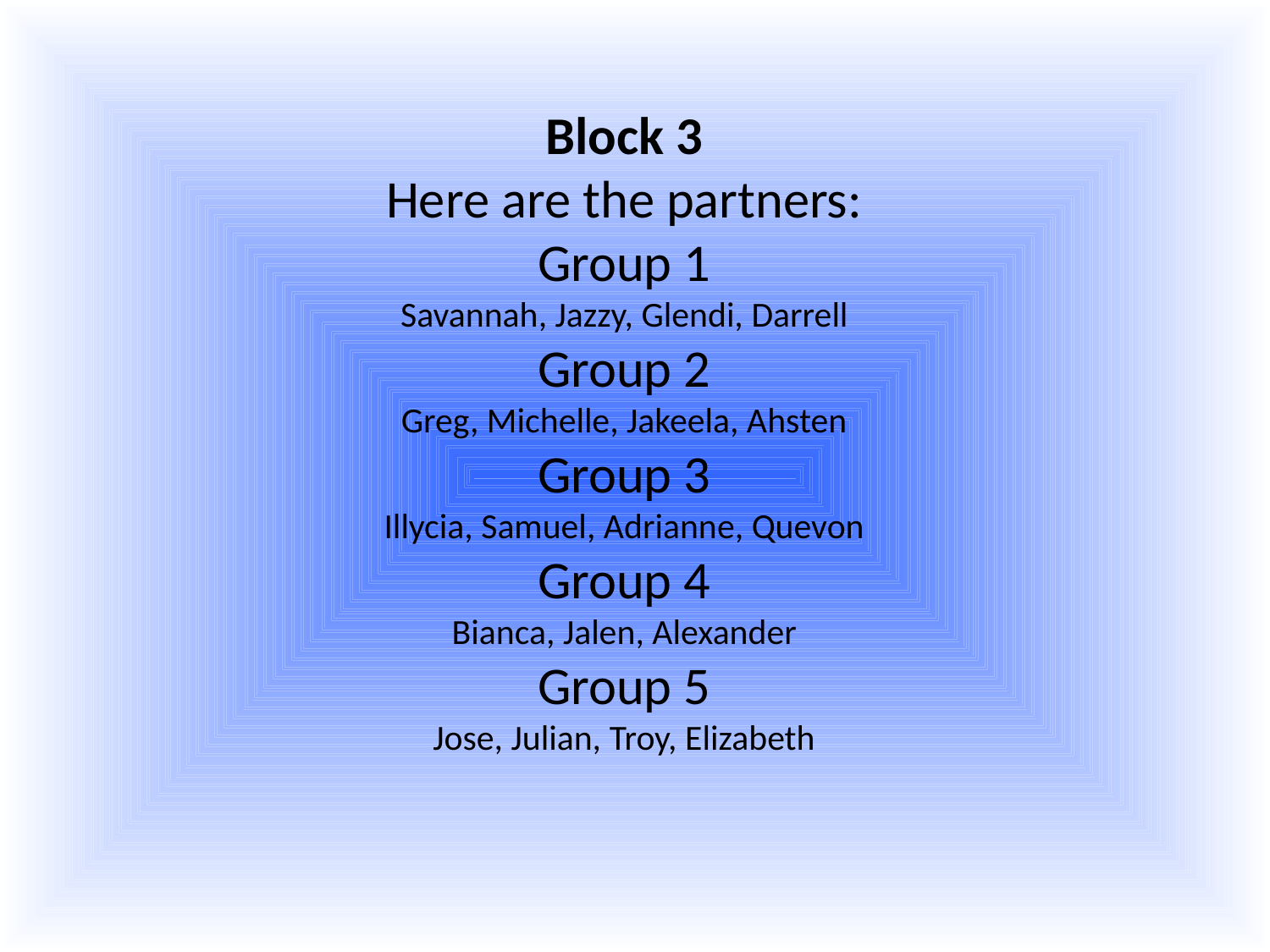

Block 3
Here are the partners:
Group 1
Savannah, Jazzy, Glendi, Darrell
Group 2
Greg, Michelle, Jakeela, Ahsten
Group 3
Illycia, Samuel, Adrianne, Quevon
Group 4
Bianca, Jalen, Alexander
Group 5
Jose, Julian, Troy, Elizabeth